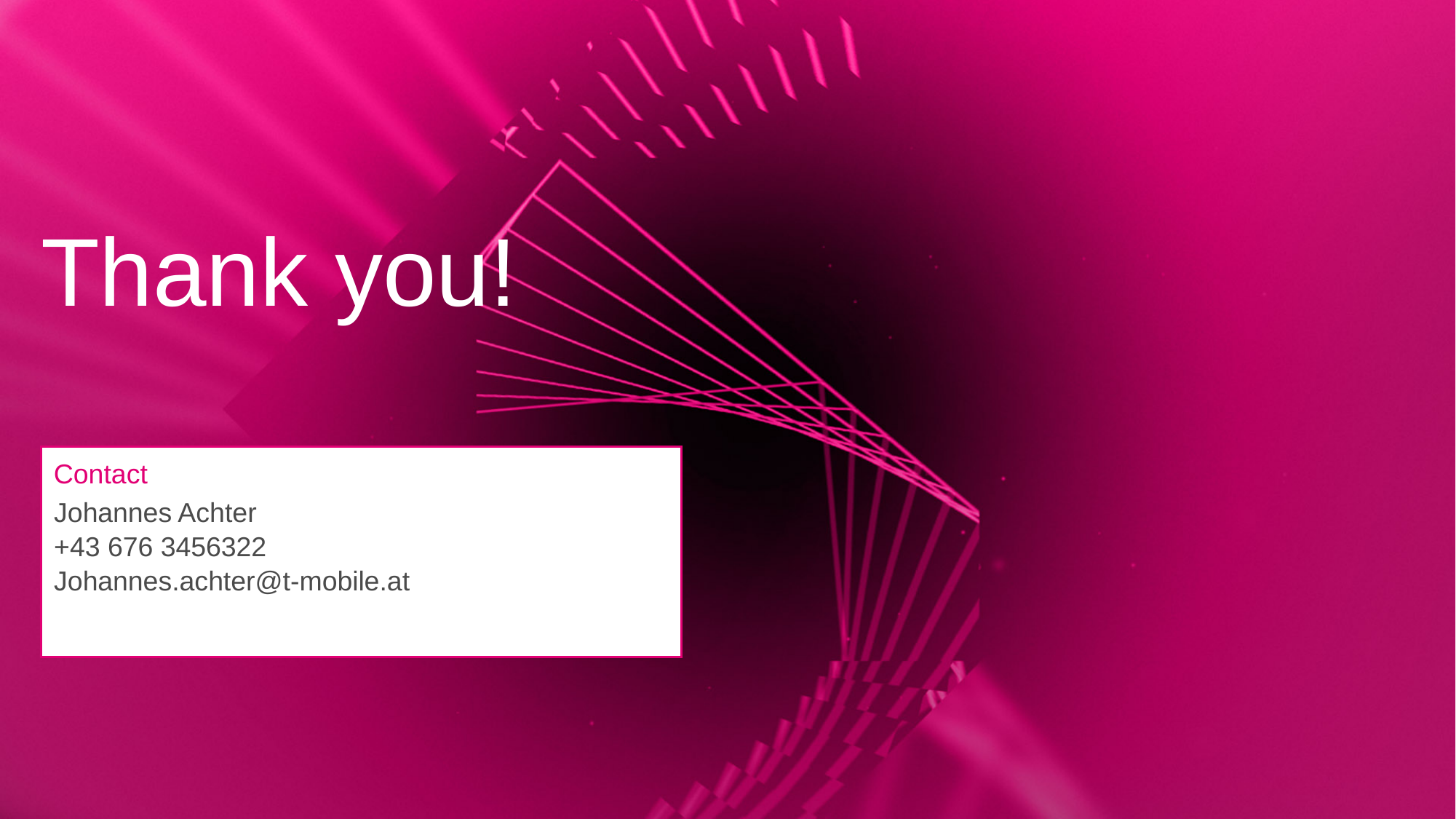

# Thank you!
Contact
Johannes Achter
+43 676 3456322
Johannes.achter@t-mobile.at